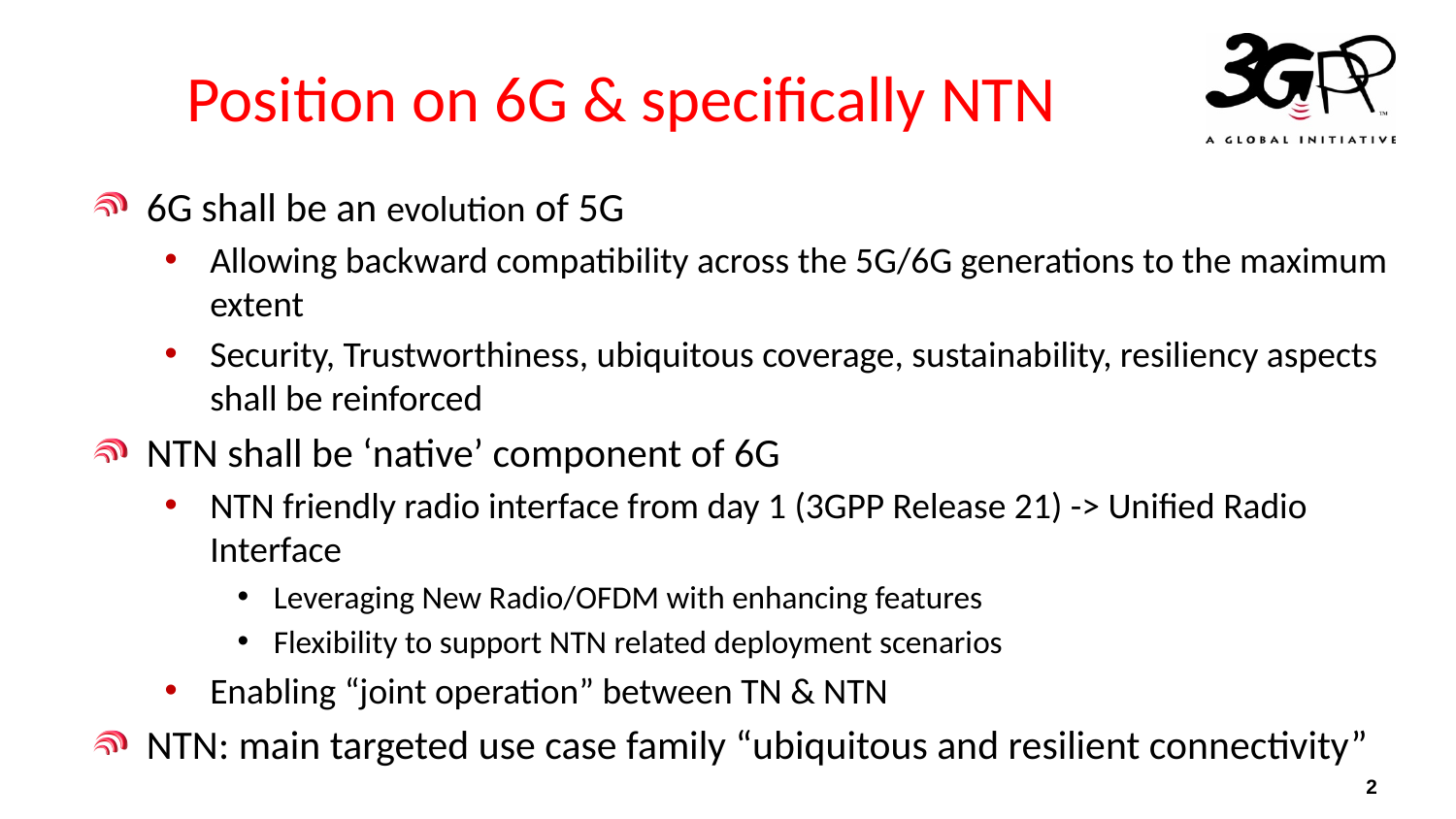

# Position on 6G & specifically NTN
6G shall be an evolution of 5G
Allowing backward compatibility across the 5G/6G generations to the maximum extent
Security, Trustworthiness, ubiquitous coverage, sustainability, resiliency aspects shall be reinforced
NTN shall be ‘native’ component of 6G
NTN friendly radio interface from day 1 (3GPP Release 21) -> Unified Radio Interface
Leveraging New Radio/OFDM with enhancing features
Flexibility to support NTN related deployment scenarios
Enabling “joint operation” between TN & NTN
NTN: main targeted use case family “ubiquitous and resilient connectivity”